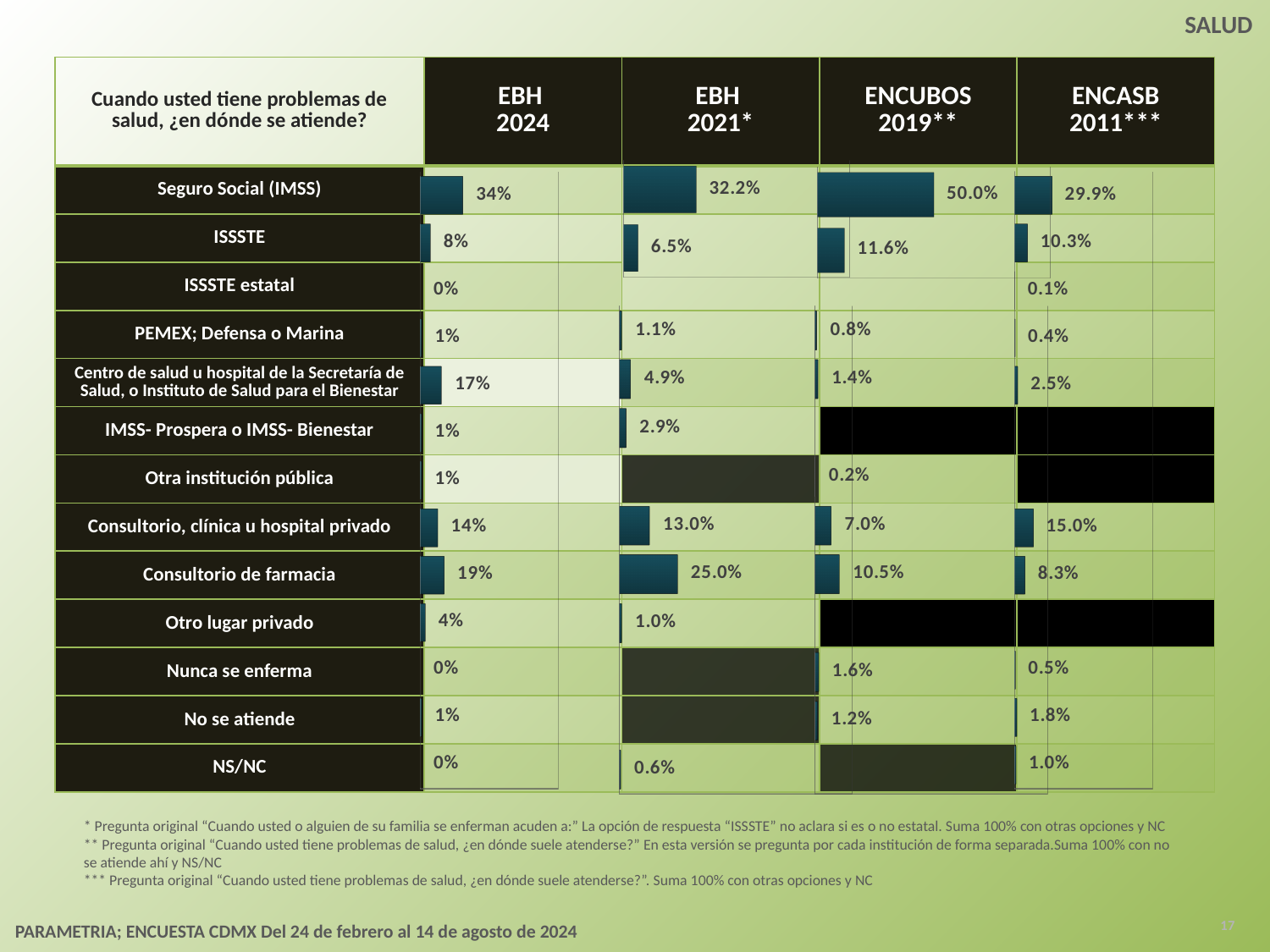

SALUD
| Cuando usted tiene problemas de salud, ¿en dónde se atiende? | EBH 2024 | EBH 2021\* | ENCUBOS 2019\*\* | ENCASB 2011\*\*\* |
| --- | --- | --- | --- | --- |
| Seguro Social (IMSS) |  |  |  |  |
| ISSSTE |  |  |  |  |
| ISSSTE estatal |  |  |  |  |
| PEMEX; Defensa o Marina |  |  |  |  |
| Centro de salud u hospital de la Secretaría de Salud, o Instituto de Salud para el Bienestar |  |  |  |  |
| IMSS- Prospera o IMSS- Bienestar |  |  |  |  |
| Otra institución pública |  |  |  |  |
| Consultorio, clínica u hospital privado |  |  |  |  |
| Consultorio de farmacia |  |  |  |  |
| Otro lugar privado |  |  |  |  |
| Nunca se enferma |  |  |  |  |
| No se atiende |  |  |  |  |
| NS/NC |  |  |  |  |

[unsupported chart]

[unsupported chart]

[unsupported chart]

[unsupported chart]

[unsupported chart]

[unsupported chart]

* Pregunta original “Cuando usted o alguien de su familia se enferman acuden a:” La opción de respuesta “ISSSTE” no aclara si es o no estatal. Suma 100% con otras opciones y NC
** Pregunta original “Cuando usted tiene problemas de salud, ¿en dónde suele atenderse?” En esta versión se pregunta por cada institución de forma separada.Suma 100% con no se atiende ahí y NS/NC
*** Pregunta original “Cuando usted tiene problemas de salud, ¿en dónde suele atenderse?”. Suma 100% con otras opciones y NC
17
PARAMETRIA; ENCUESTA CDMX Del 24 de febrero al 14 de agosto de 2024